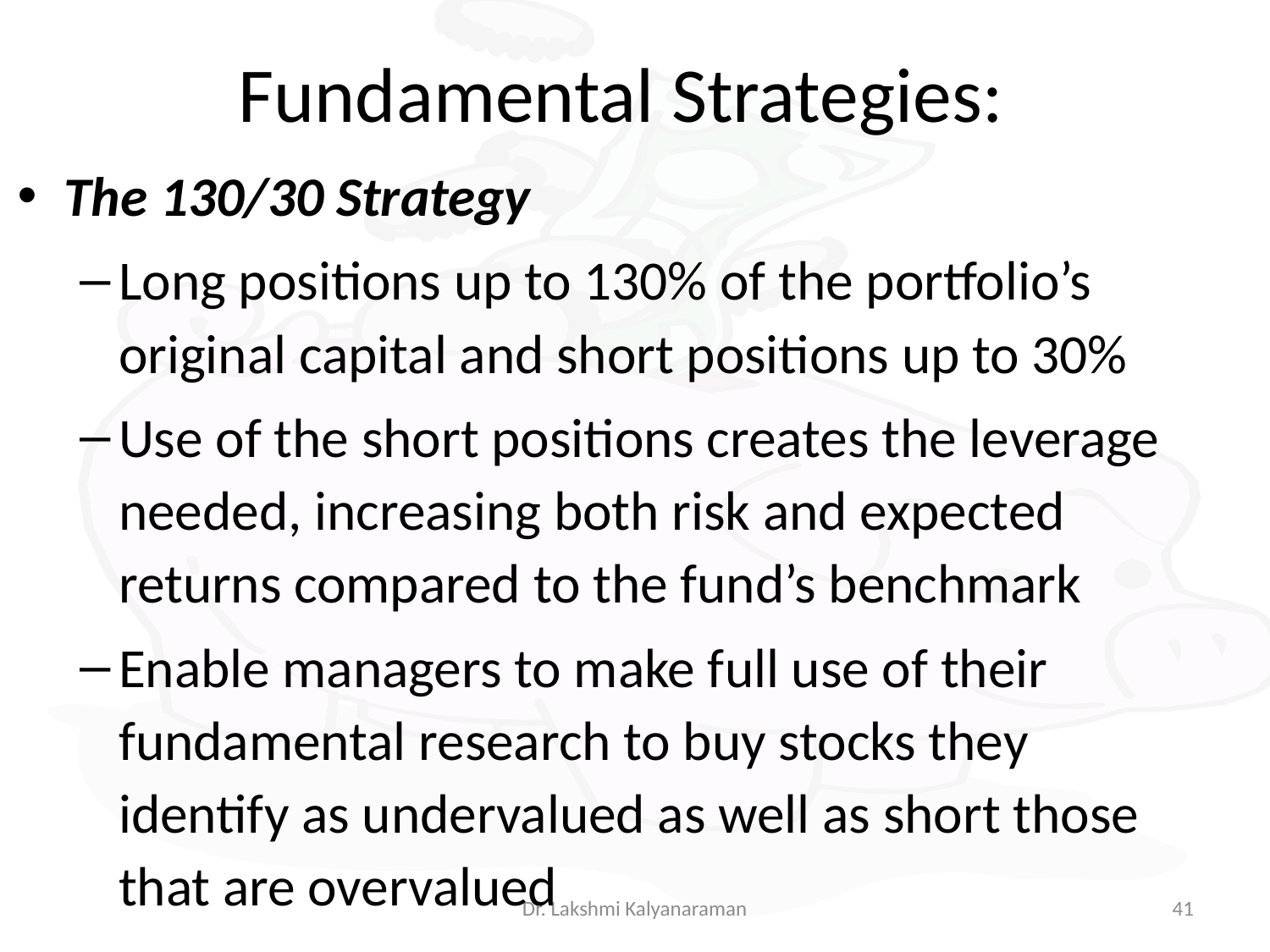

# Fundamental Strategies:
The 130/30 Strategy
Long positions up to 130% of the portfolio’s original capital and short positions up to 30%
Use of the short positions creates the leverage needed, increasing both risk and expected returns compared to the fund’s benchmark
Enable managers to make full use of their fundamental research to buy stocks they identify as undervalued as well as short those that are overvalued

Dr. Lakshmi Kalyanaraman
41